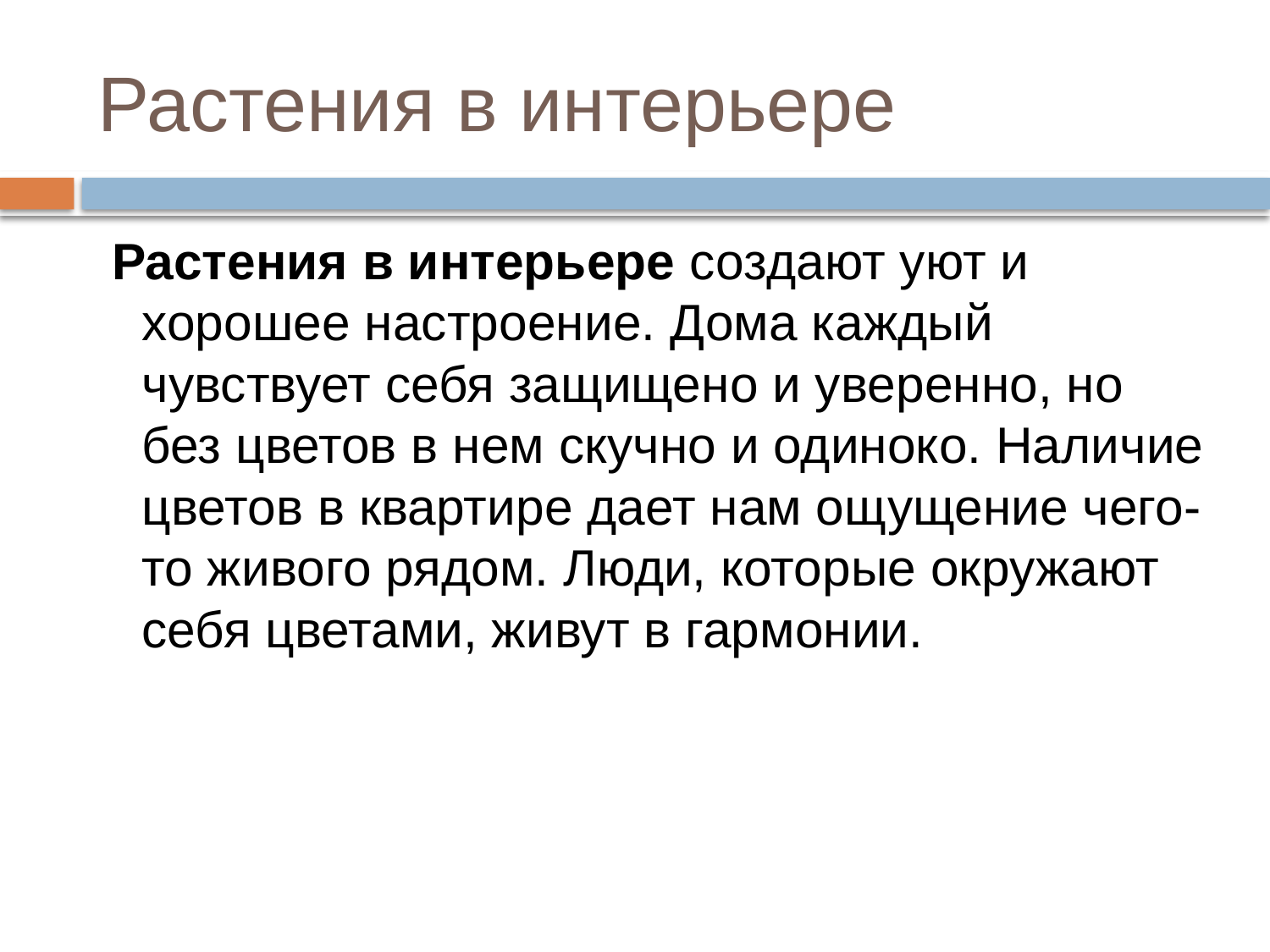

# Растения в интерьере
 Растения в интерьере создают уют и хорошее настроение. Дома каждый чувствует себя защищено и уверенно, но без цветов в нем скучно и одиноко. Наличие цветов в квартире дает нам ощущение чего-то живого рядом. Люди, которые окружают себя цветами, живут в гармонии.